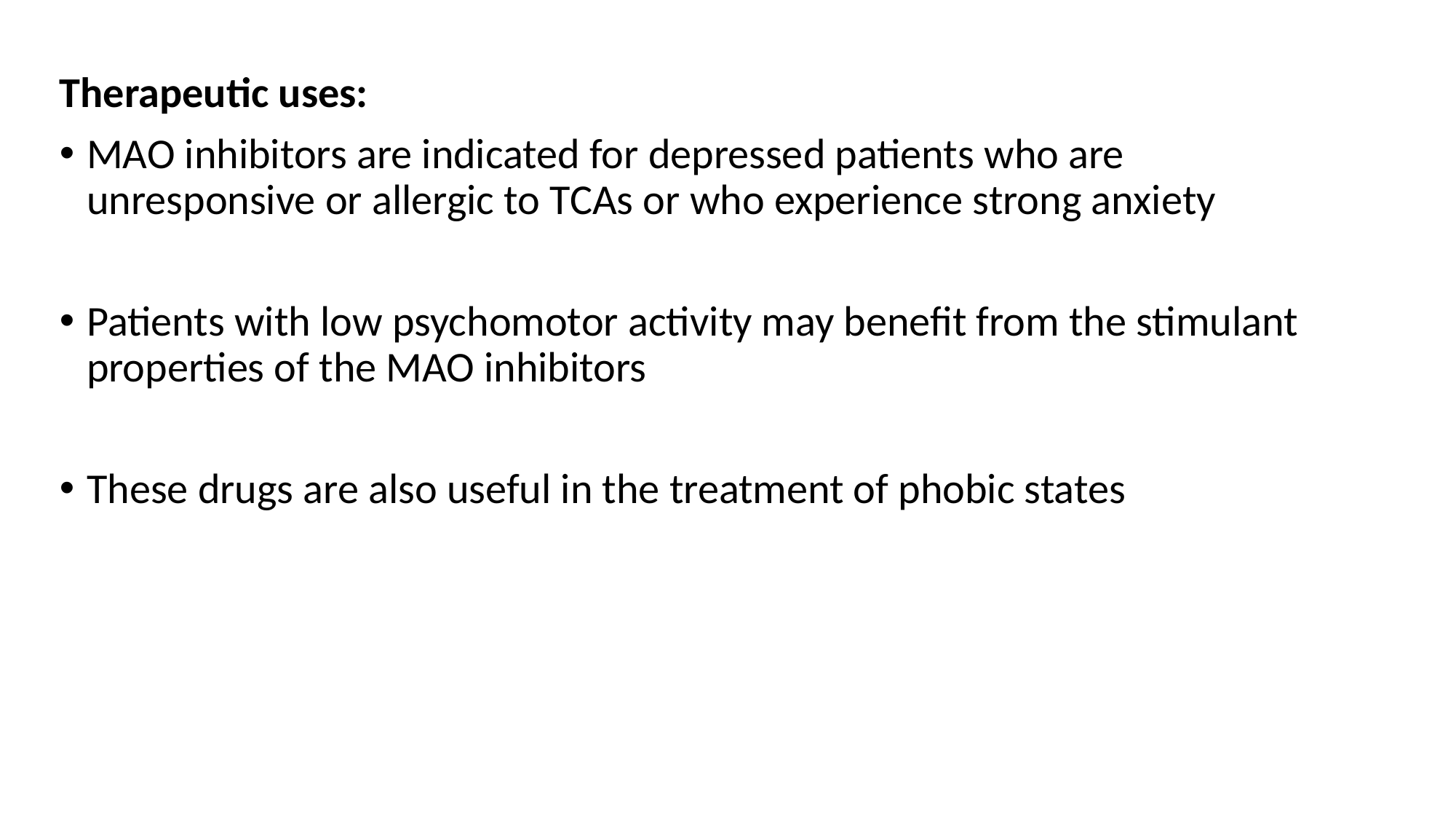

Therapeutic uses:
MAO inhibitors are indicated for depressed patients who are unresponsive or allergic to TCAs or who experience strong anxiety

Patients with low psychomotor activity may benefit from the stimulant properties of the MAO inhibitors

These drugs are also useful in the treatment of phobic states